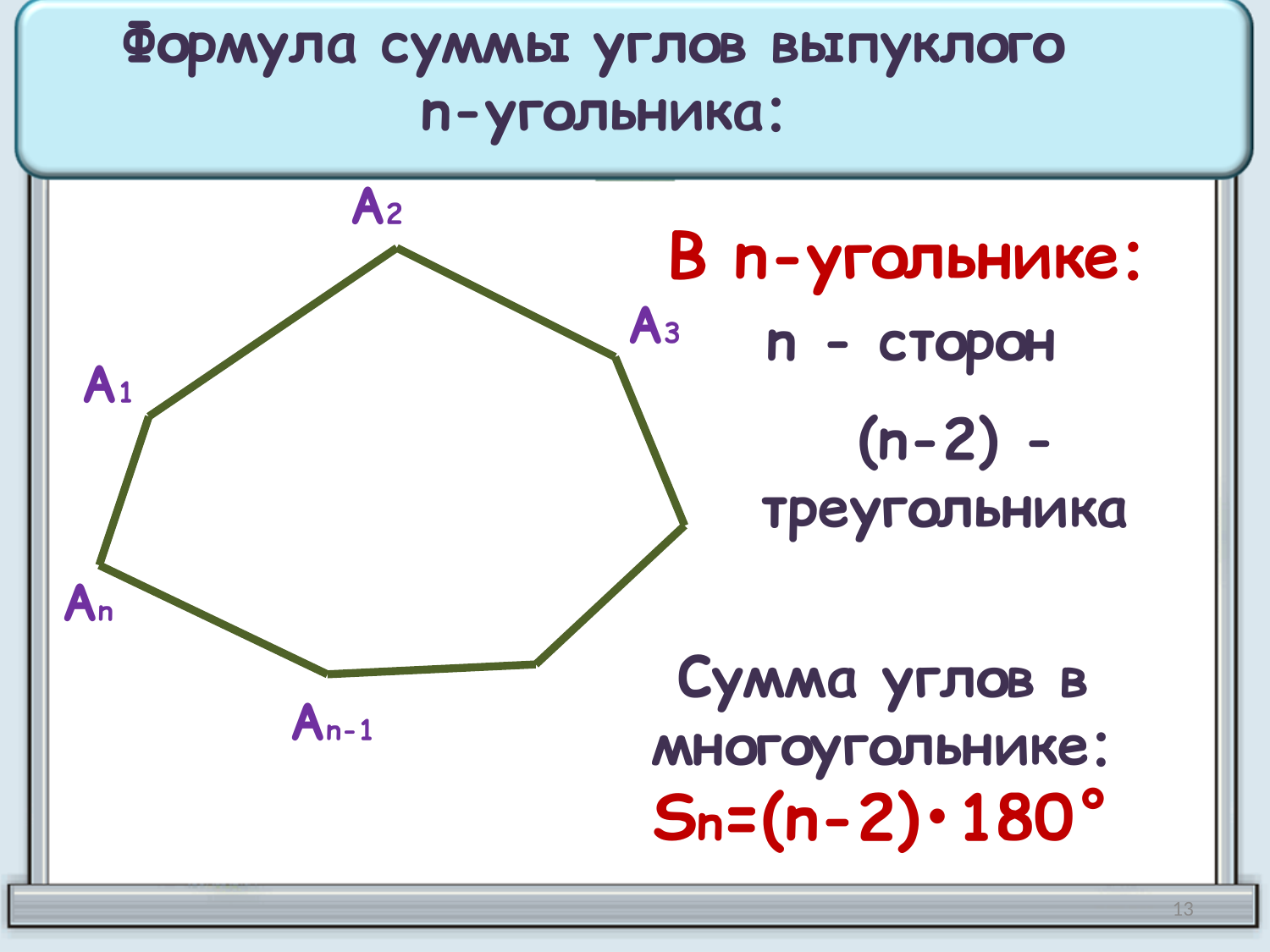

Формула суммы углов выпуклого
n-угольника:
А2
В n-угольнике:
А3
n - сторон
А1
(n-2) - треугольника
Аn
Сумма углов в многоугольнике:
Sn=(n-2)•180°
Аn-1
13